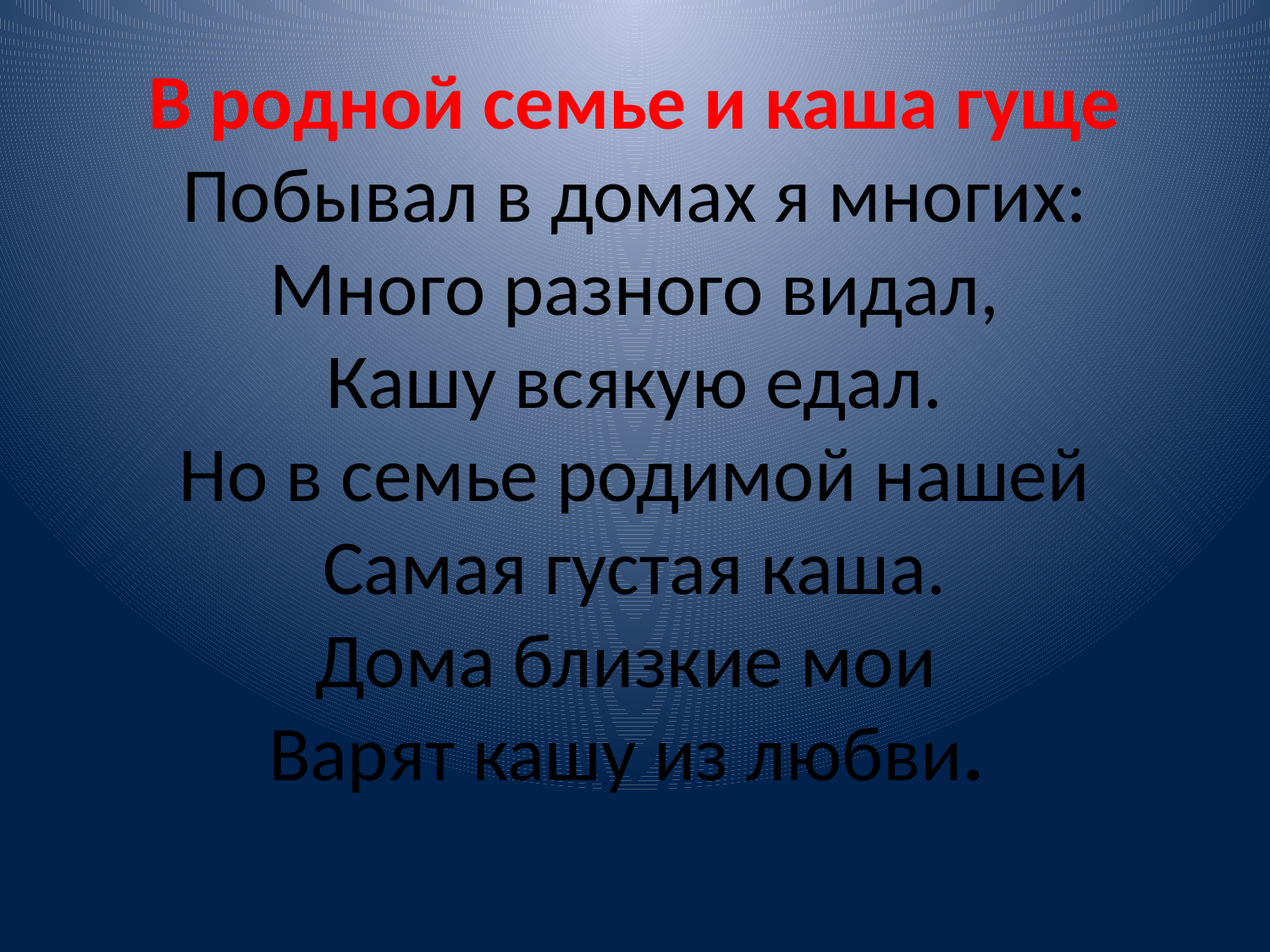

# В родной семье и каша гуще Побывал в домах я многих: Много разного видал, Кашу всякую едал. Но в семье родимой нашей Самая густая каша. Дома близкие мои Варят кашу из любви.